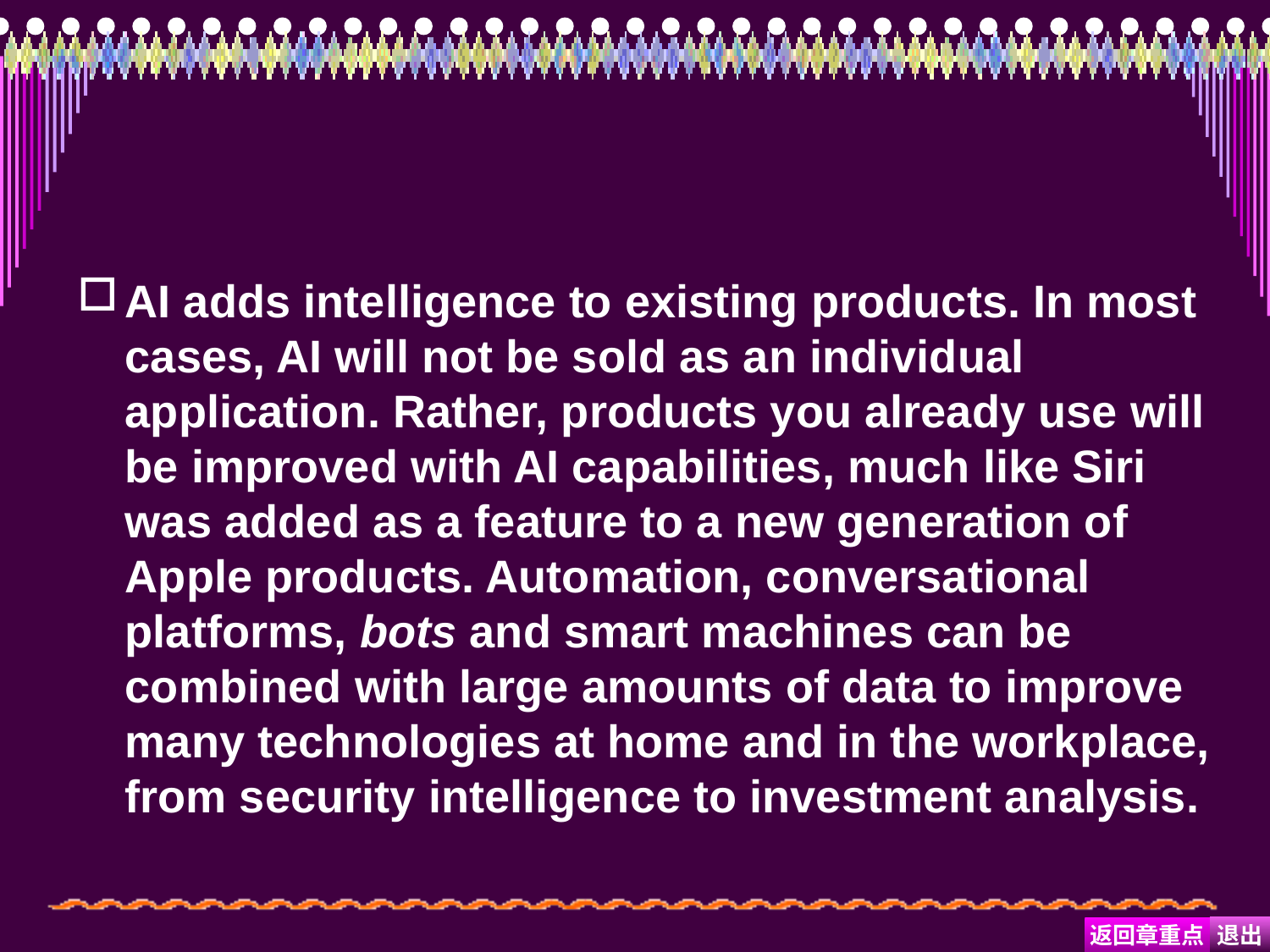

#
AI adds intelligence to existing products. In most cases, AI will not be sold as an individual application. Rather, products you already use will be improved with AI capabilities, much like Siri was added as a feature to a new generation of Apple products. Automation, conversational platforms, bots and smart machines can be combined with large amounts of data to improve many technologies at home and in the workplace, from security intelligence to investment analysis.